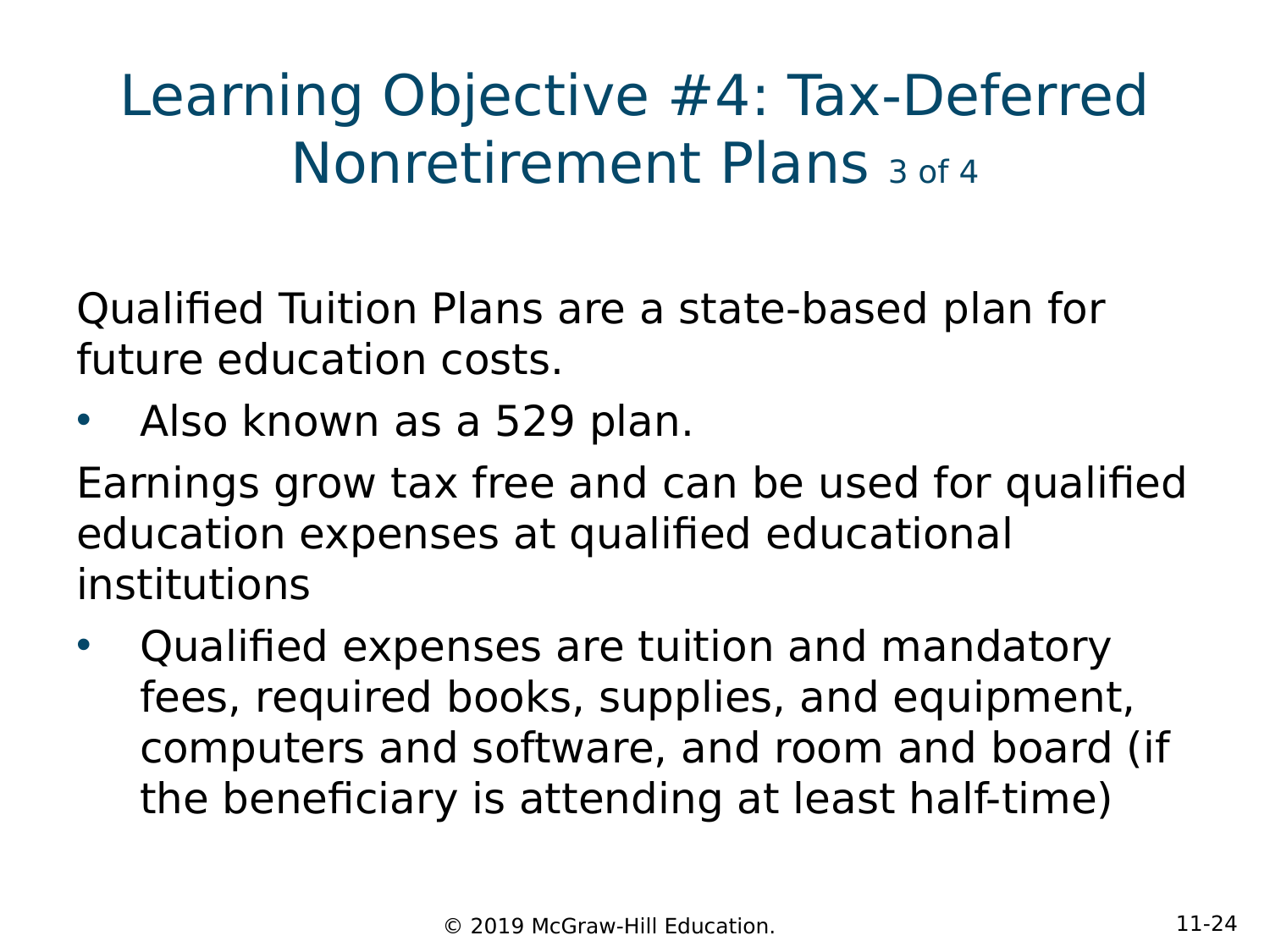

# Learning Objective #4: Tax-Deferred Nonretirement Plans 3 of 4
Qualified Tuition Plans are a state-based plan for future education costs.
Also known as a 529 plan.
Earnings grow tax free and can be used for qualified education expenses at qualified educational institutions
Qualified expenses are tuition and mandatory fees, required books, supplies, and equipment, computers and software, and room and board (if the beneficiary is attending at least half-time)